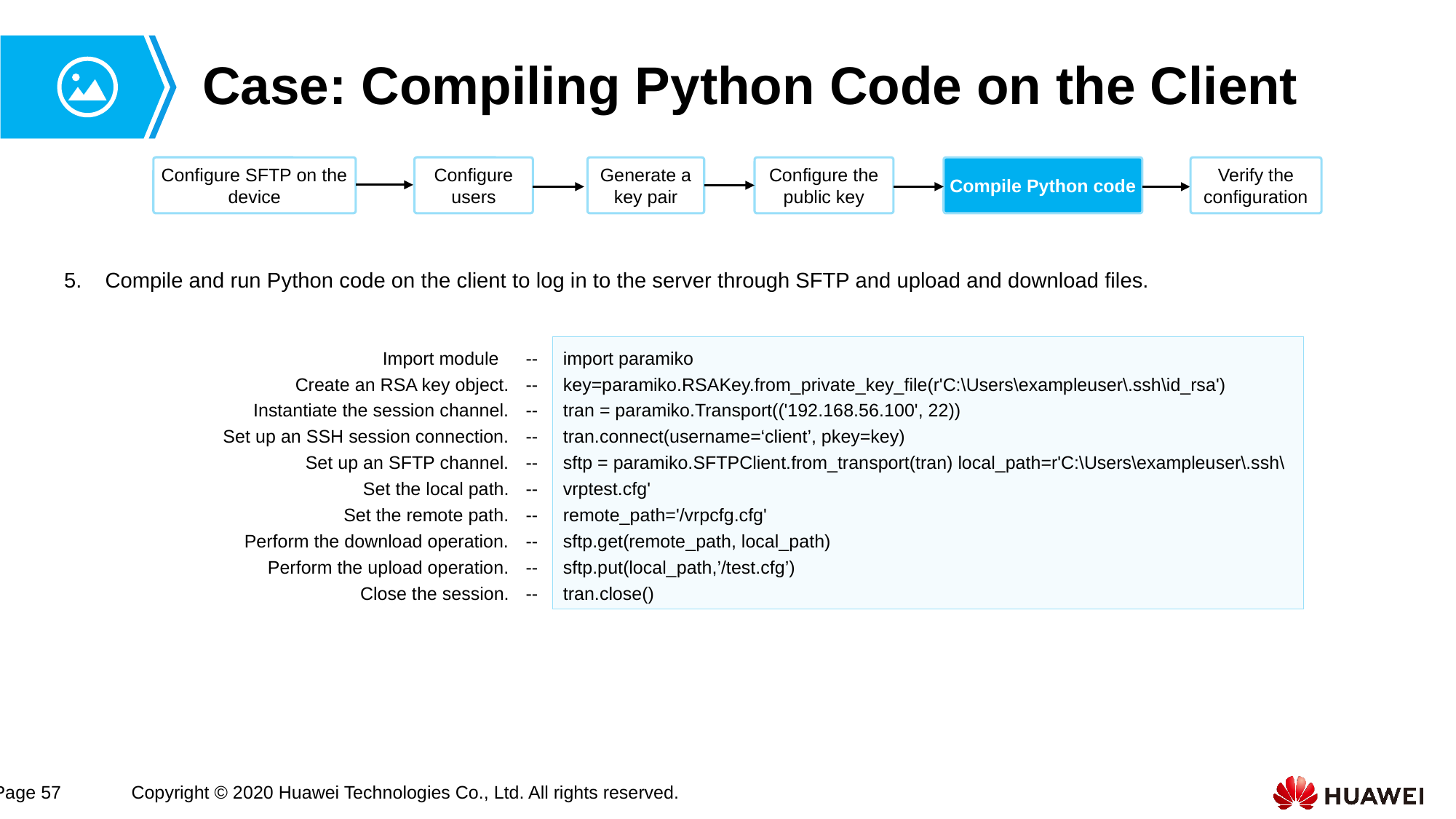

# Case: Compiling Python Code on the Client
Configure SFTP on the device
Configure users
Generate a key pair
Configure the public key
Compile Python code
Verify the configuration
Compile and run Python code on the client to log in to the server through SFTP and upload and download files.

Import module
Create an RSA key object.
Instantiate the session channel.
Set up an SSH session connection.
Set up an SFTP channel.
Set the local path.
Set the remote path.
Perform the download operation.
Perform the upload operation.
Close the session.
--
--
--
--
--
--
--
--
--
--
import paramiko
key=paramiko.RSAKey.from_private_key_file(r'C:\Users\exampleuser\.ssh\id_rsa')
tran = paramiko.Transport(('192.168.56.100', 22))
tran.connect(username=‘client’, pkey=key)
sftp = paramiko.SFTPClient.from_transport(tran) local_path=r'C:\Users\exampleuser\.ssh\vrptest.cfg'
remote_path='/vrpcfg.cfg'
sftp.get(remote_path, local_path)
sftp.put(local_path,’/test.cfg’)
tran.close()